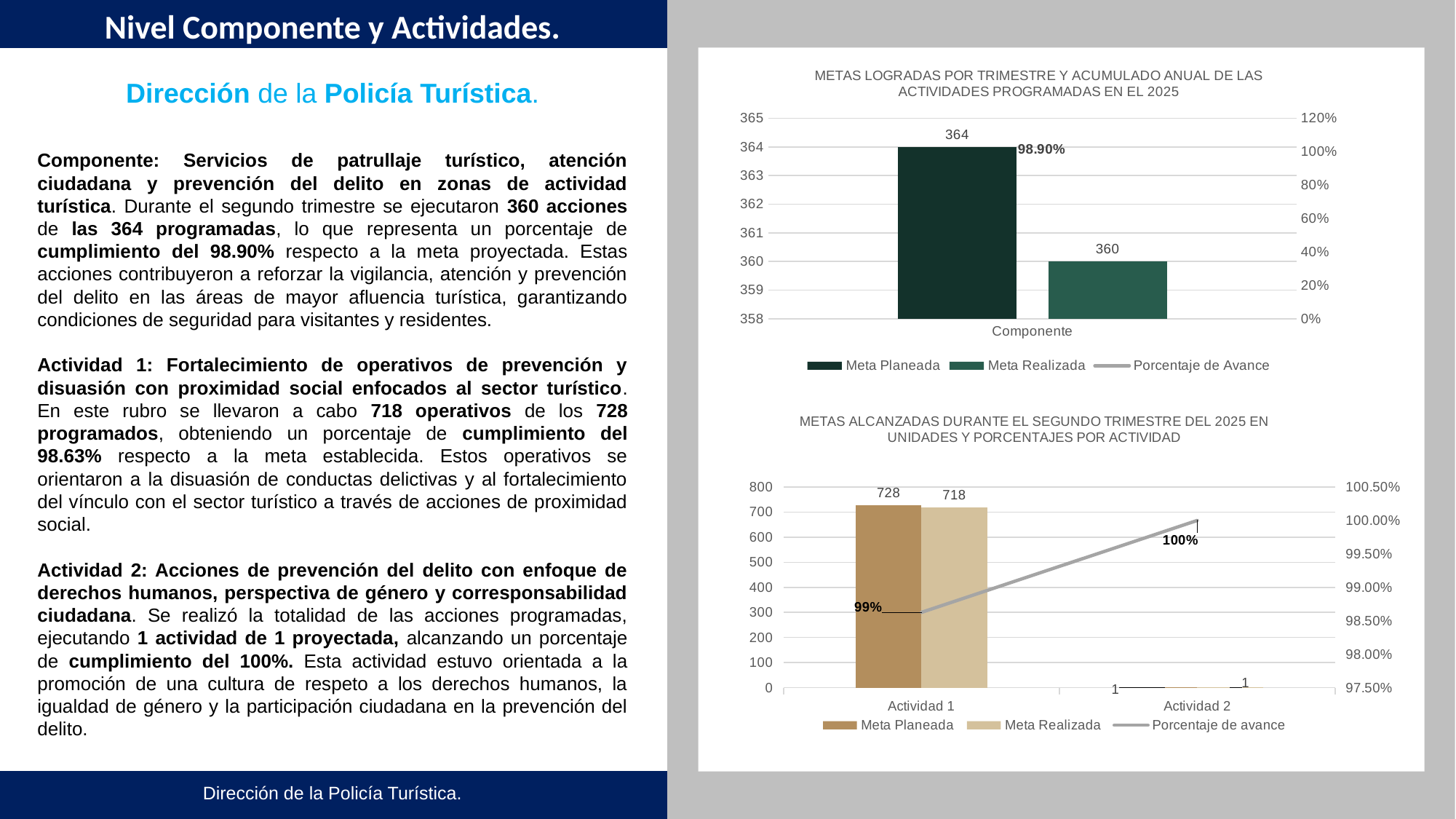

Nivel Componente y Actividades.

### Chart: METAS LOGRADAS POR TRIMESTRE Y ACUMULADO ANUAL DE LAS ACTIVIDADES PROGRAMADAS EN EL 2025

| Category | Meta Planeada | Meta Realizada |  |
|---|---|---|---|
| Componente | 364.0 | 360.0 | 0.989010989010989 |
Dirección de la Policía Turística.
Componente: Servicios de patrullaje turístico, atención ciudadana y prevención del delito en zonas de actividad turística. Durante el segundo trimestre se ejecutaron 360 acciones de las 364 programadas, lo que representa un porcentaje de cumplimiento del 98.90% respecto a la meta proyectada. Estas acciones contribuyeron a reforzar la vigilancia, atención y prevención del delito en las áreas de mayor afluencia turística, garantizando condiciones de seguridad para visitantes y residentes.

Actividad 1: Fortalecimiento de operativos de prevención y disuasión con proximidad social enfocados al sector turístico. En este rubro se llevaron a cabo 718 operativos de los 728 programados, obteniendo un porcentaje de cumplimiento del 98.63% respecto a la meta establecida. Estos operativos se orientaron a la disuasión de conductas delictivas y al fortalecimiento del vínculo con el sector turístico a través de acciones de proximidad social.

Actividad 2: Acciones de prevención del delito con enfoque de derechos humanos, perspectiva de género y corresponsabilidad ciudadana. Se realizó la totalidad de las acciones programadas, ejecutando 1 actividad de 1 proyectada, alcanzando un porcentaje de cumplimiento del 100%. Esta actividad estuvo orientada a la promoción de una cultura de respeto a los derechos humanos, la igualdad de género y la participación ciudadana en la prevención del delito.

### Chart: METAS ALCANZADAS DURANTE EL SEGUNDO TRIMESTRE DEL 2025 EN UNIDADES Y PORCENTAJES POR ACTIVIDAD

| Category | Meta Planeada | Meta Realizada |  |
|---|---|---|---|
| Actividad 1 | 728.0 | 718.0 | 0.9862637362637363 |
| Actividad 2 | 1.0 | 1.0 | 1.0 |
Dirección de la Policía Turística.